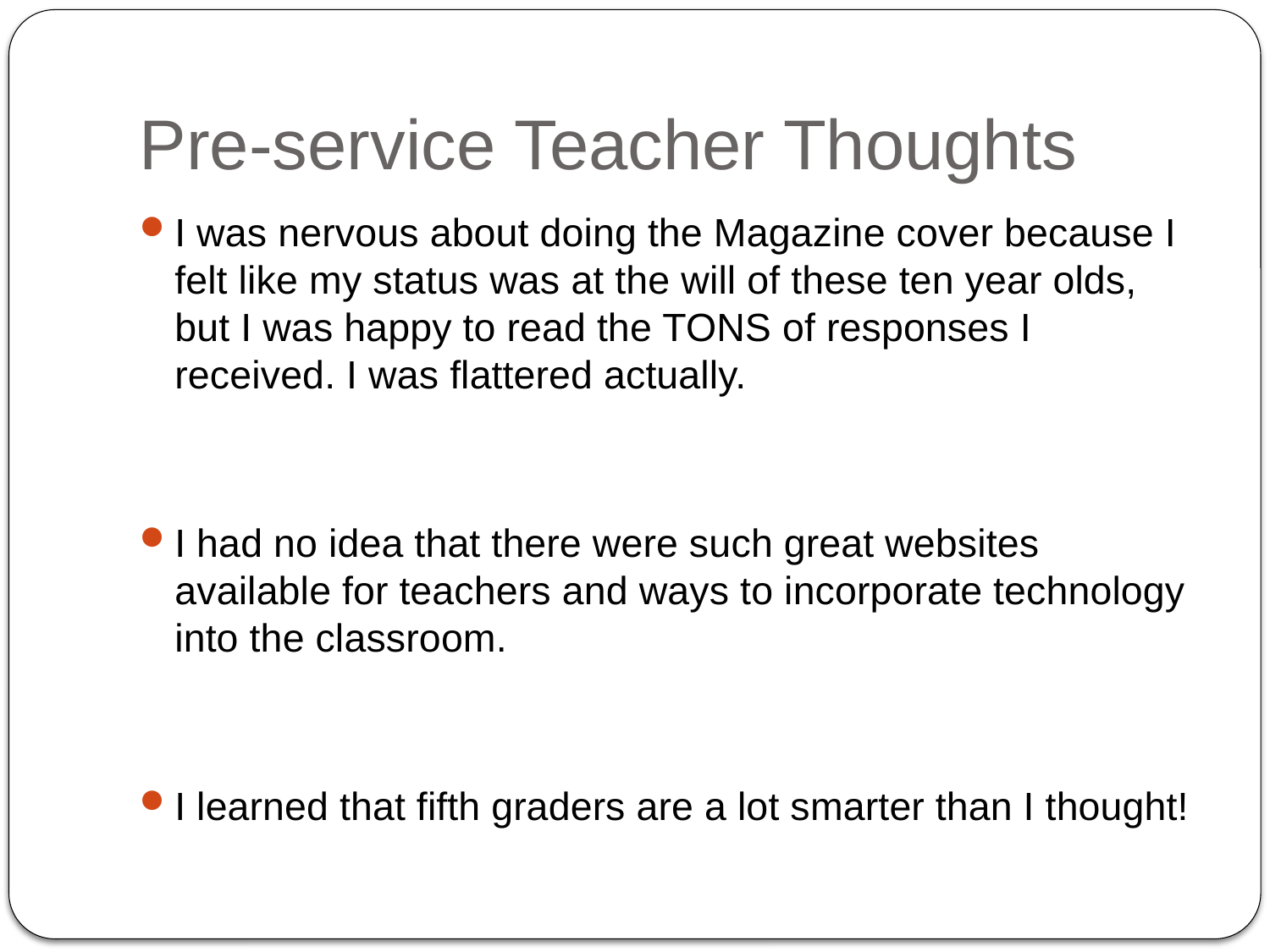

# Pre-service Teacher Thoughts
I was nervous about doing the Magazine cover because I felt like my status was at the will of these ten year olds, but I was happy to read the TONS of responses I received. I was flattered actually.

I had no idea that there were such great websites available for teachers and ways to incorporate technology into the classroom.

I learned that fifth graders are a lot smarter than I thought!